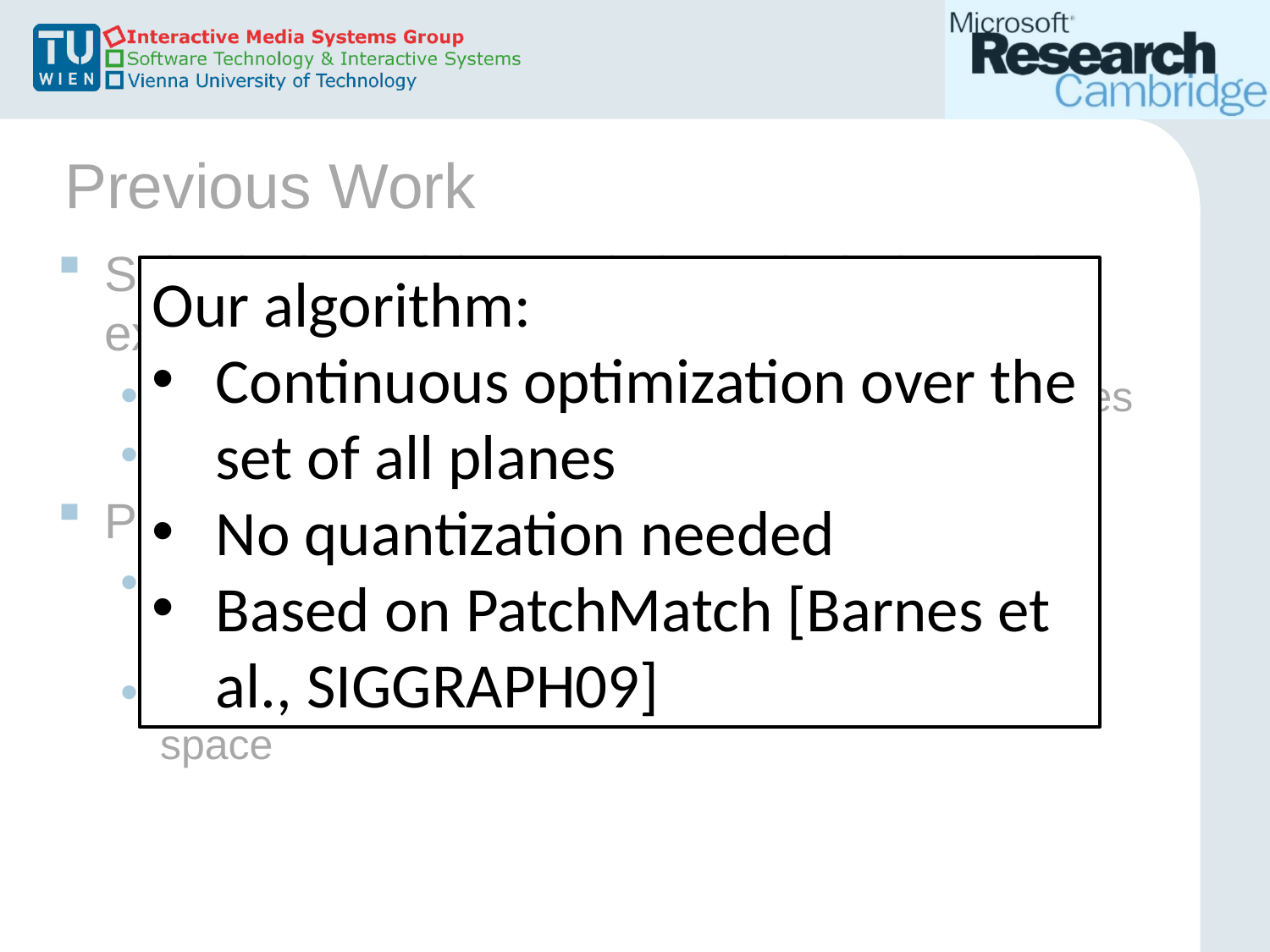

# Previous Work
Sub-pixel precision and slanted windows via extending label space:
Include fronto-parallel planes at sub-pixel disparities
Include slanted planes (plane sweeping)
Problems
Each additional label adds extra computational complexity
Algorithm fails if correct plane not part of label space
Our algorithm:
Continuous optimization over the set of all planes
No quantization needed
Based on PatchMatch [Barnes et al., SIGGRAPH09]